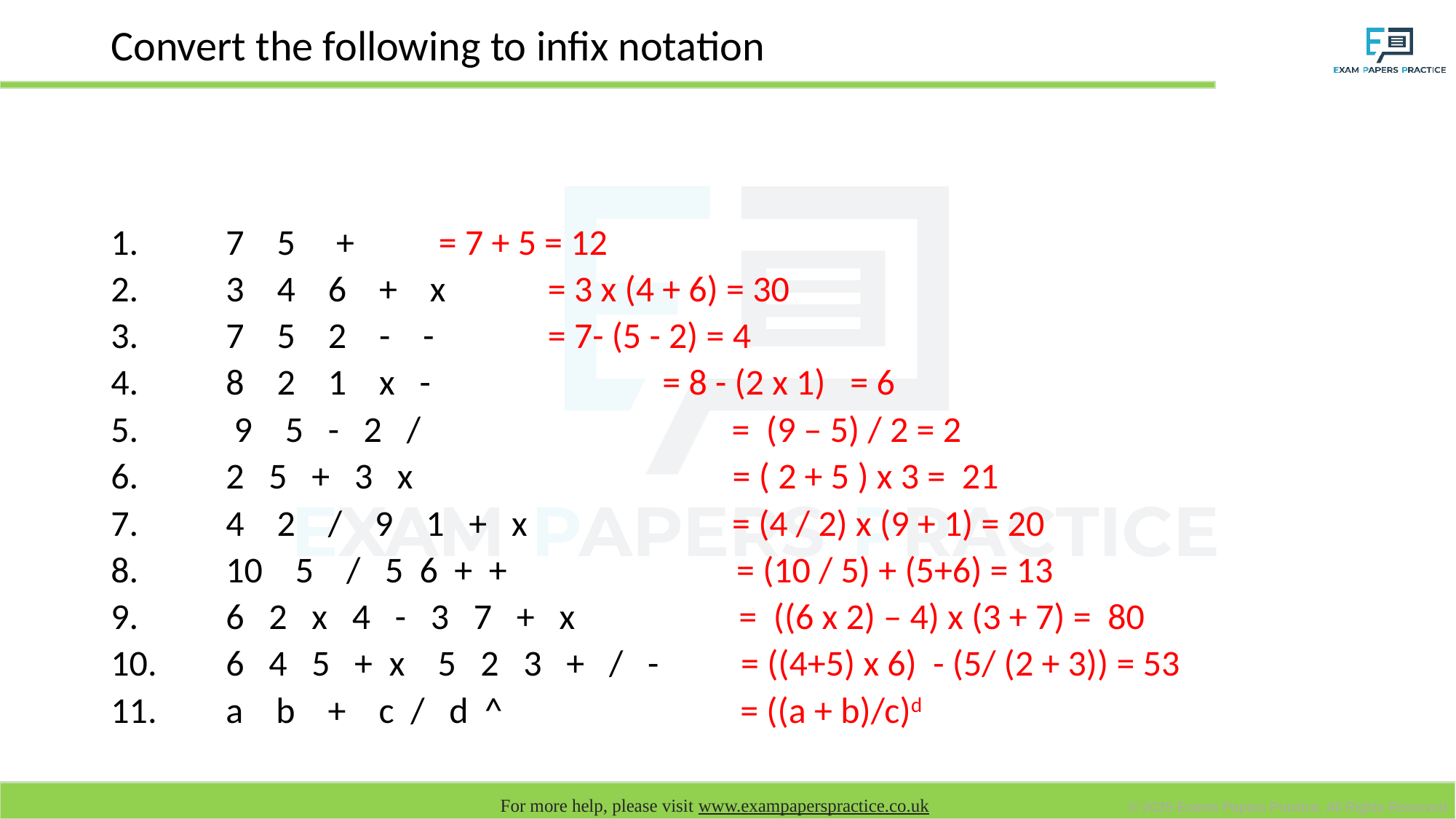

# Convert the following to infix notation
7    5     +  			      = 7 + 5 = 12
3    4    6    +    x 		      = 3 x (4 + 6) = 30
7    5    2    -    -  			      = 7- (5 - 2) = 4
8    2    1    x   -    	                    = 8 - (2 x 1)   = 6
 9    5   -   2   /                                      =  (9 – 5) / 2 = 2
2   5   +   3   x                                       = ( 2 + 5 ) x 3 =  21
4    2    /    9    1   +   x                         = (4 / 2) x (9 + 1) = 20
10    5    /   5  6  +  +                            = (10 / 5) + (5+6) = 13
6   2   x   4   -   3   7   +   x                    =  ((6 x 2) – 4) x (3 + 7) =  80
6   4   5   +  x    5   2   3   +   /   -          = ((4+5) x 6)  - (5/ (2 + 3)) = 53
a    b    +    c  /   d  ^                             = ((a + b)/c)d